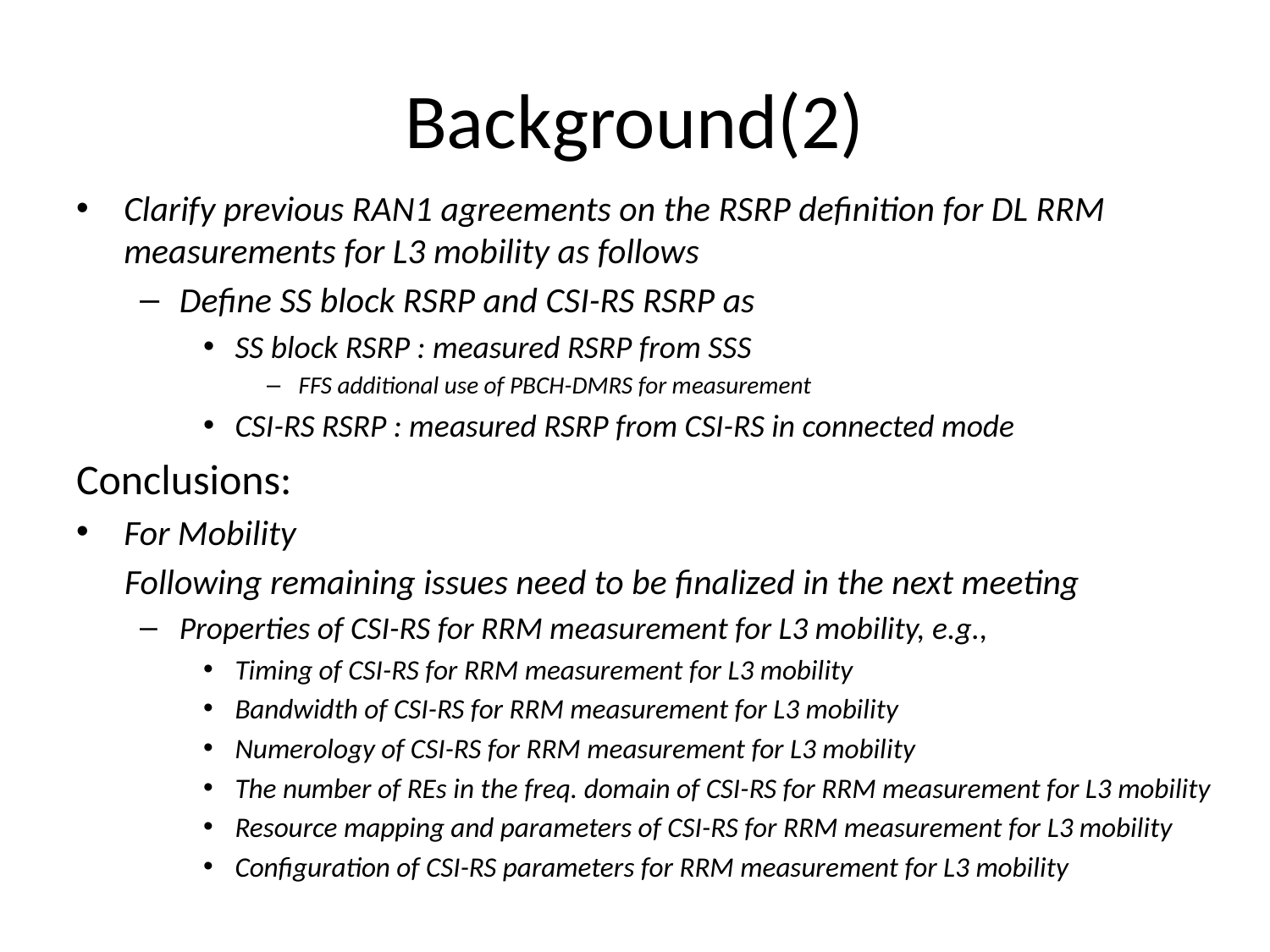

# Background(2)
Clarify previous RAN1 agreements on the RSRP definition for DL RRM measurements for L3 mobility as follows
Define SS block RSRP and CSI-RS RSRP as
SS block RSRP : measured RSRP from SSS
FFS additional use of PBCH-DMRS for measurement
CSI-RS RSRP : measured RSRP from CSI-RS in connected mode
Conclusions:
For Mobility
      Following remaining issues need to be finalized in the next meeting
Properties of CSI-RS for RRM measurement for L3 mobility, e.g.,
Timing of CSI-RS for RRM measurement for L3 mobility
Bandwidth of CSI-RS for RRM measurement for L3 mobility
Numerology of CSI-RS for RRM measurement for L3 mobility
The number of REs in the freq. domain of CSI-RS for RRM measurement for L3 mobility
Resource mapping and parameters of CSI-RS for RRM measurement for L3 mobility
Configuration of CSI-RS parameters for RRM measurement for L3 mobility